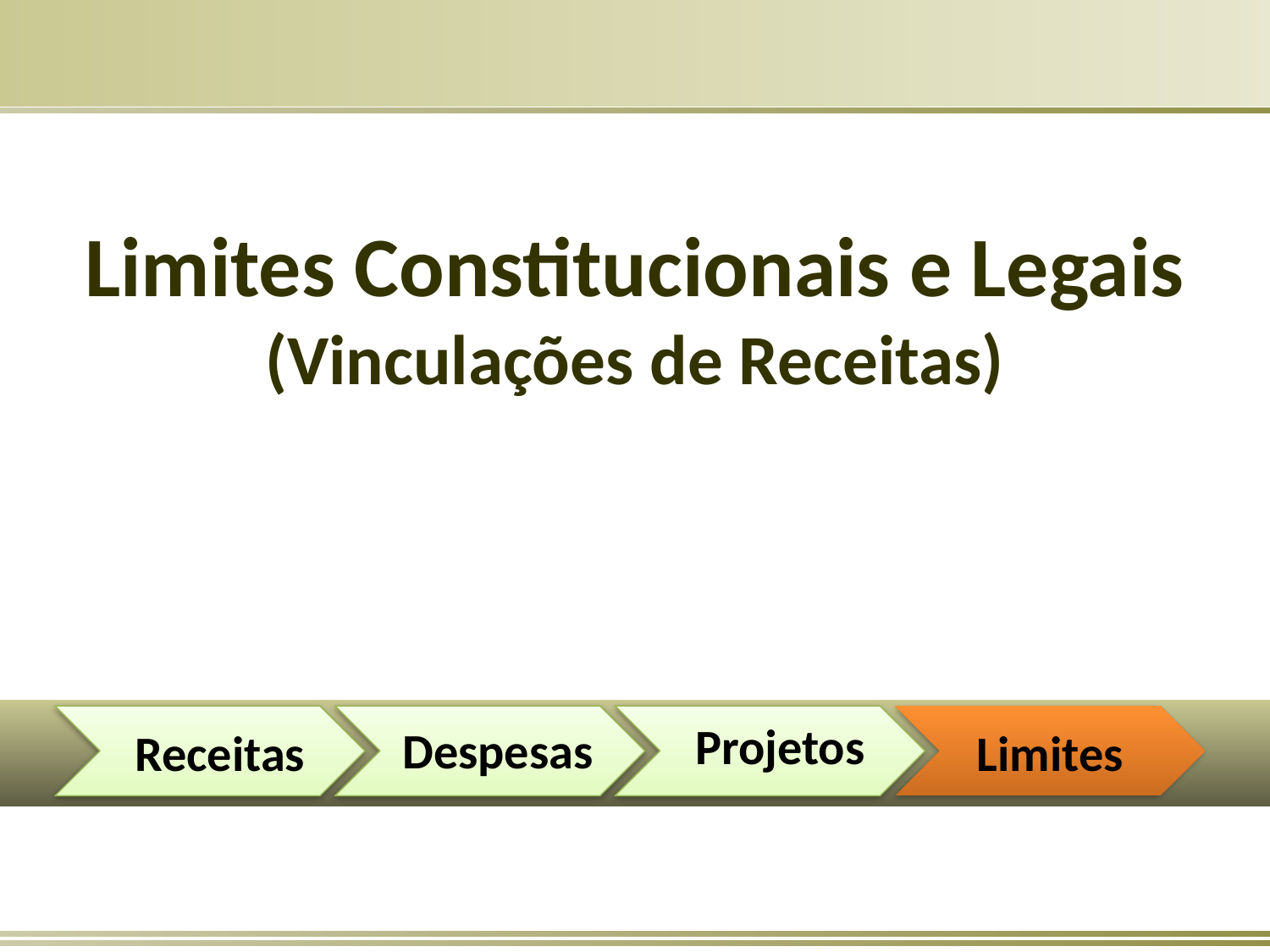

Limites Constitucionais e Legais
(Vinculações de Receitas)

Projetos
Despesas
Receitas
Limites